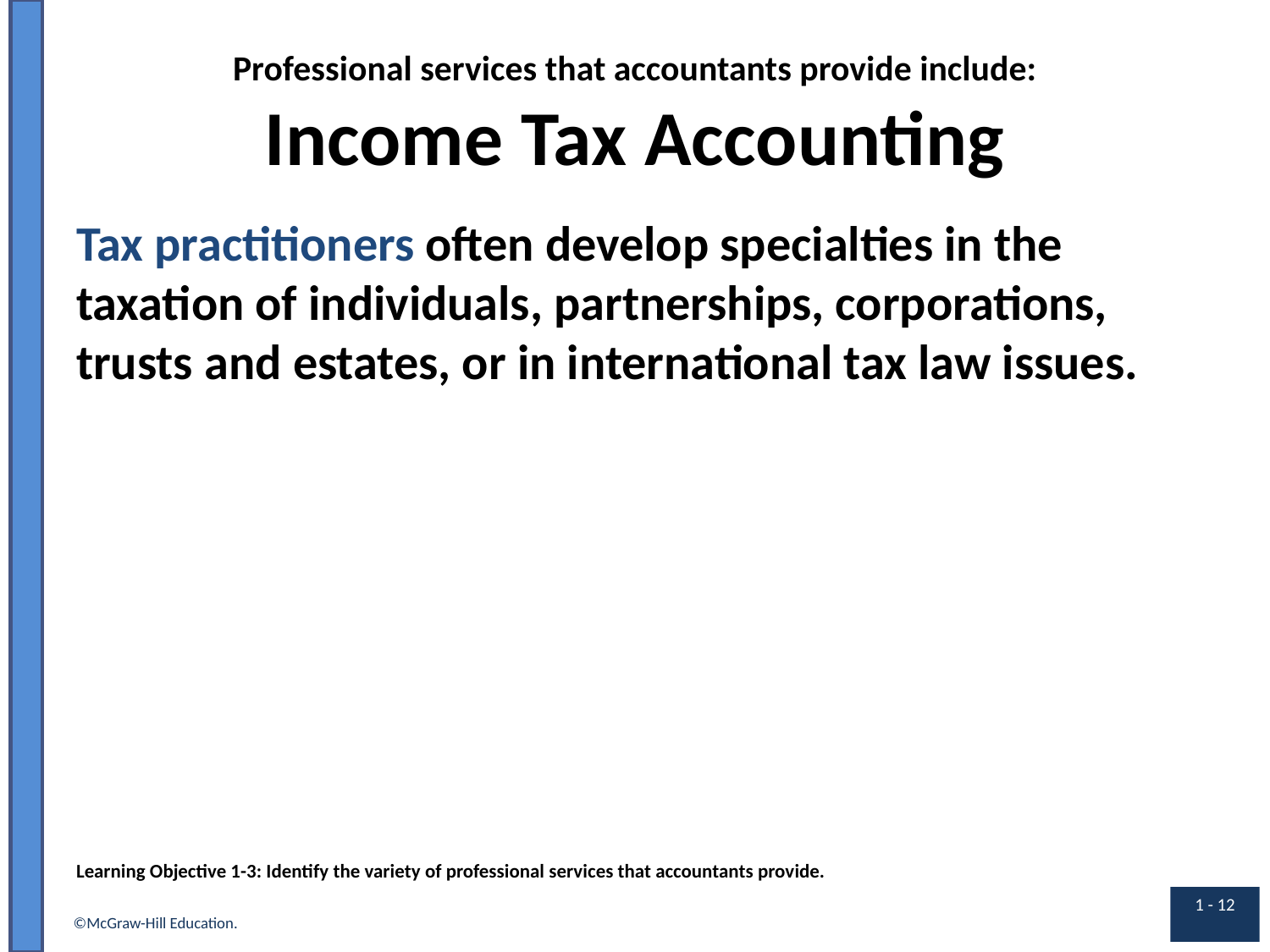

# Professional services that accountants provide include: Income Tax Accounting
Tax practitioners often develop specialties in the taxation of individuals, partnerships, corporations, trusts and estates, or in international tax law issues.
Learning Objective 1-3: Identify the variety of professional services that accountants provide.